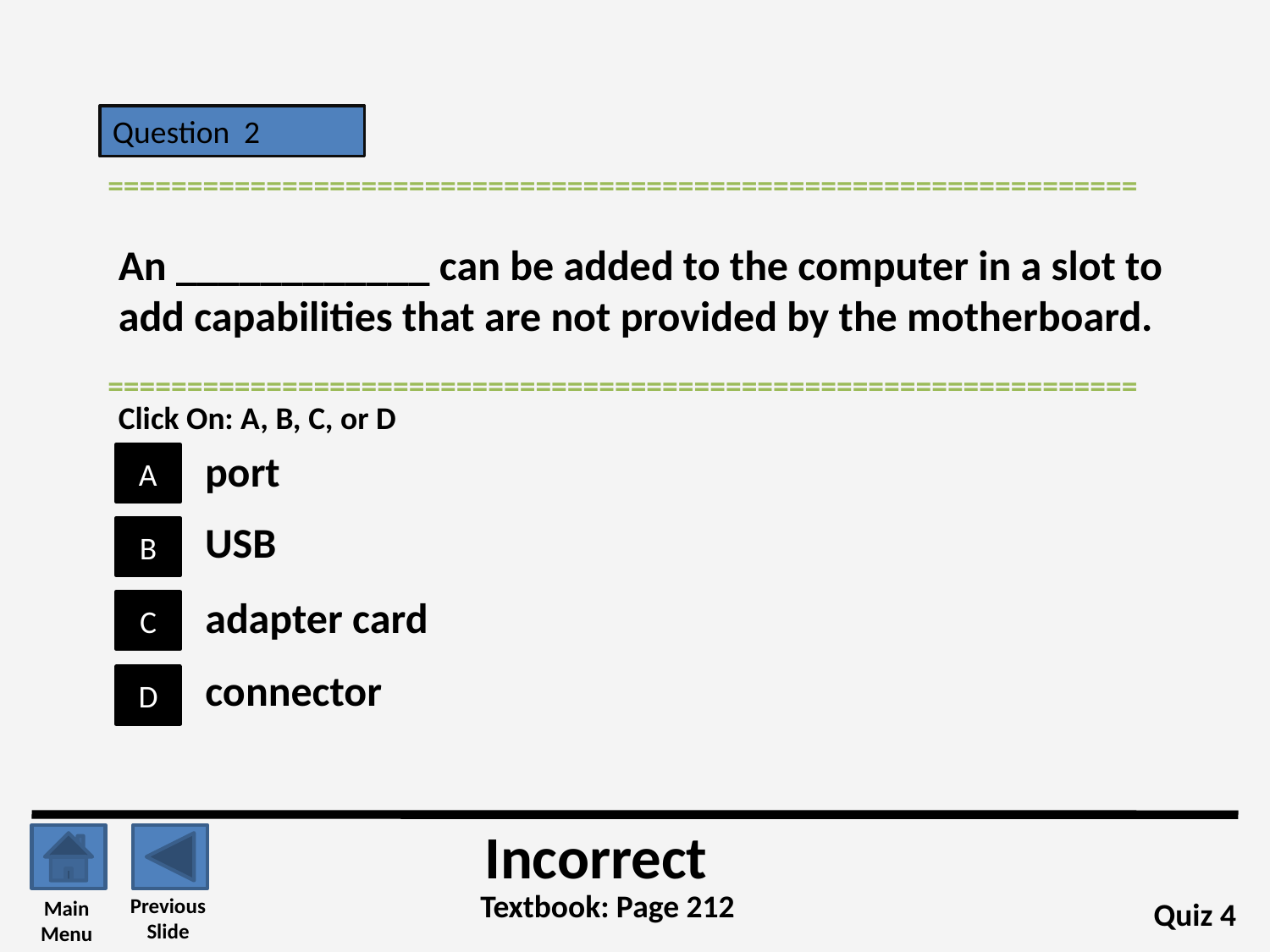

Question  2
=================================================================
An ____________ can be added to the computer in a slot to add capabilities that are not provided by the motherboard.
=================================================================
Click On: A, B, C, or D

port
A
USB
B
adapter card
C
connector
D
Incorrect

Textbook: Page 212
Previous
Slide
Main
Menu
Quiz 4